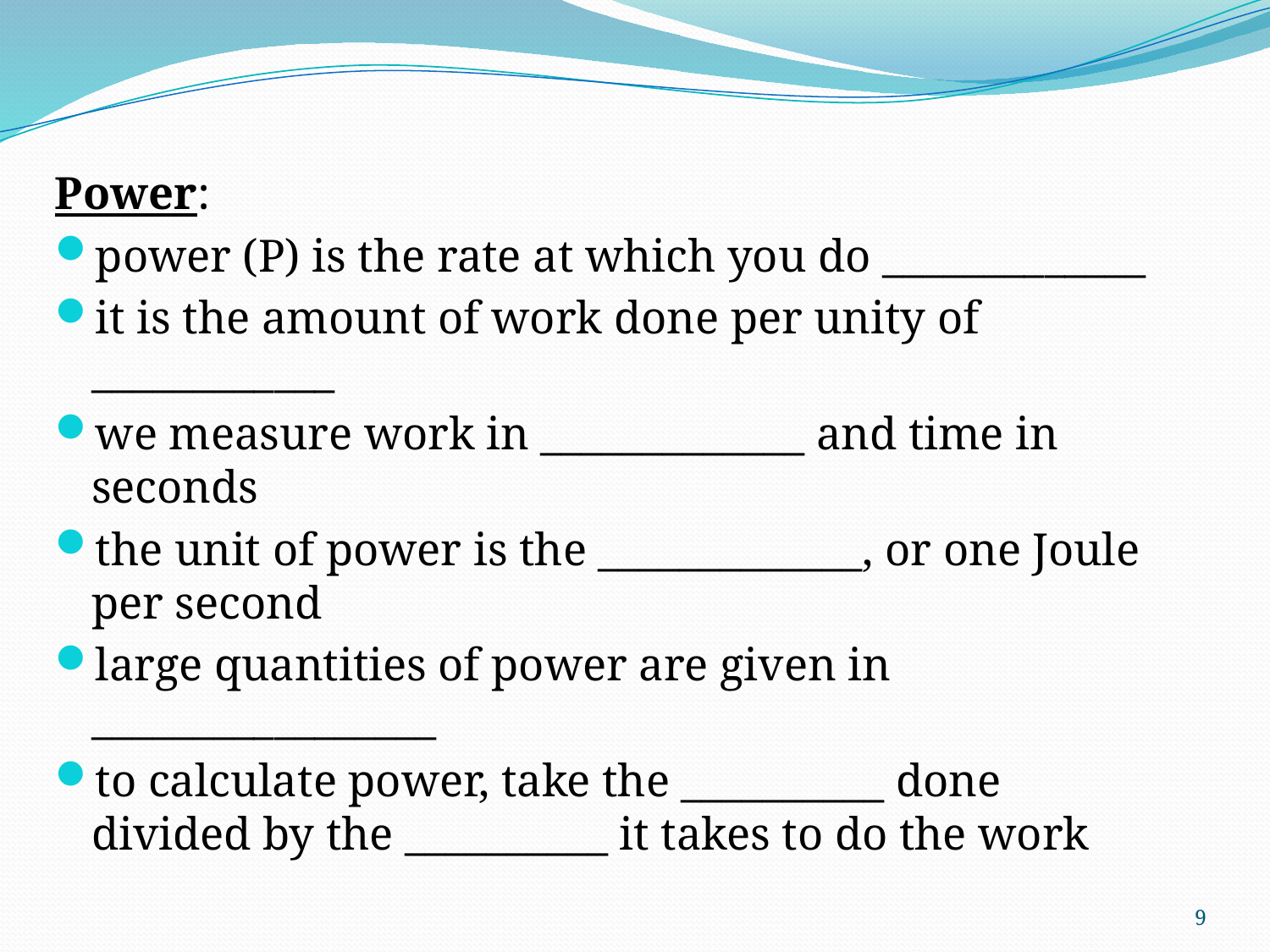

Power:
power (P) is the rate at which you do _____________
it is the amount of work done per unity of ____________
we measure work in _____________ and time in seconds
the unit of power is the _____________, or one Joule per second
large quantities of power are given in _________________
to calculate power, take the __________ done divided by the __________ it takes to do the work

9